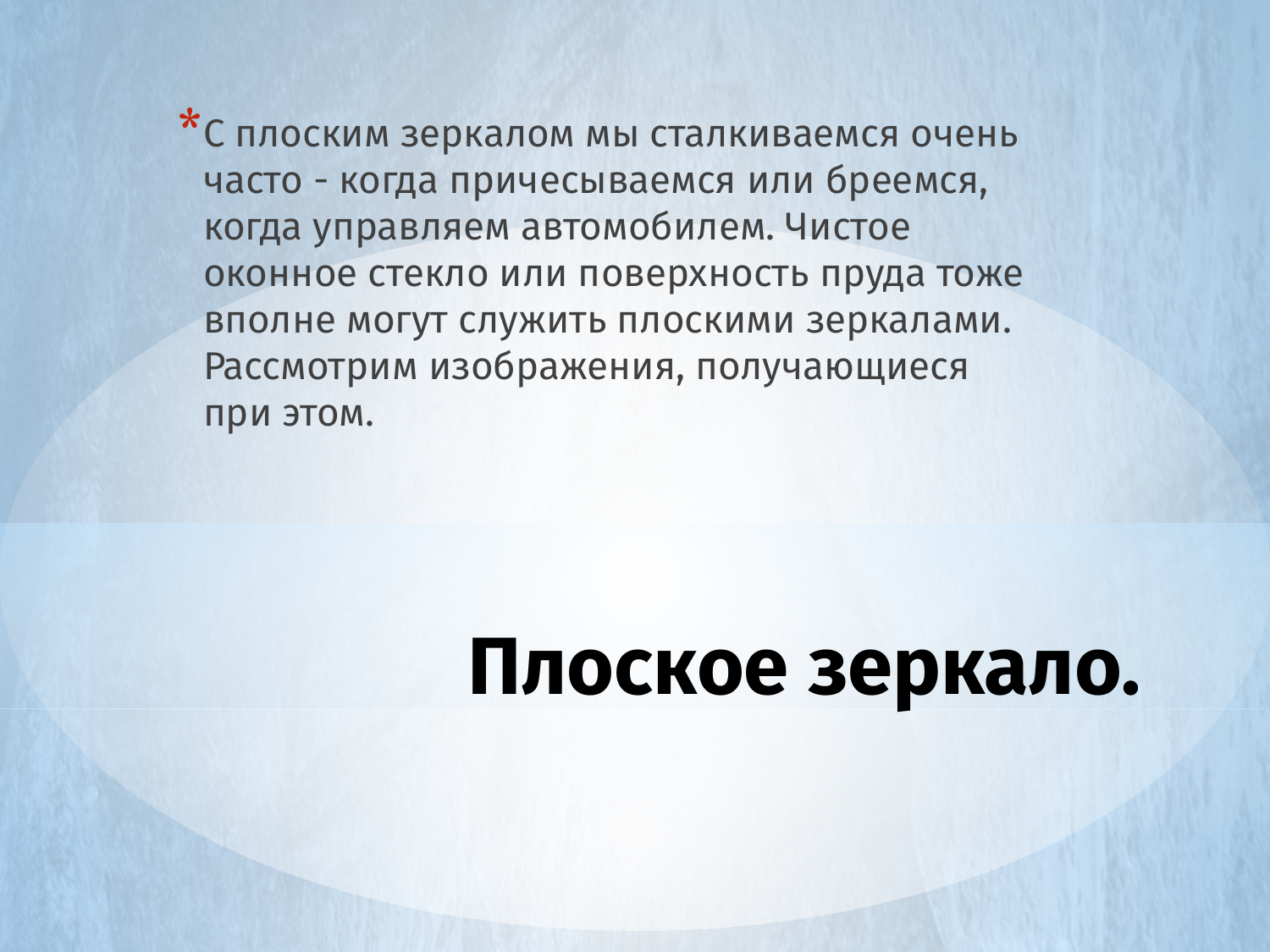

С плоским зеркалом мы сталкиваемся очень часто - когда причесываемся или бреемся, когда управляем автомобилем. Чистое оконное стекло или поверхность пруда тоже вполне могут служить плоскими зеркалами. Рассмотрим изображения, получающиеся при этом.
# Плоское зеркало.